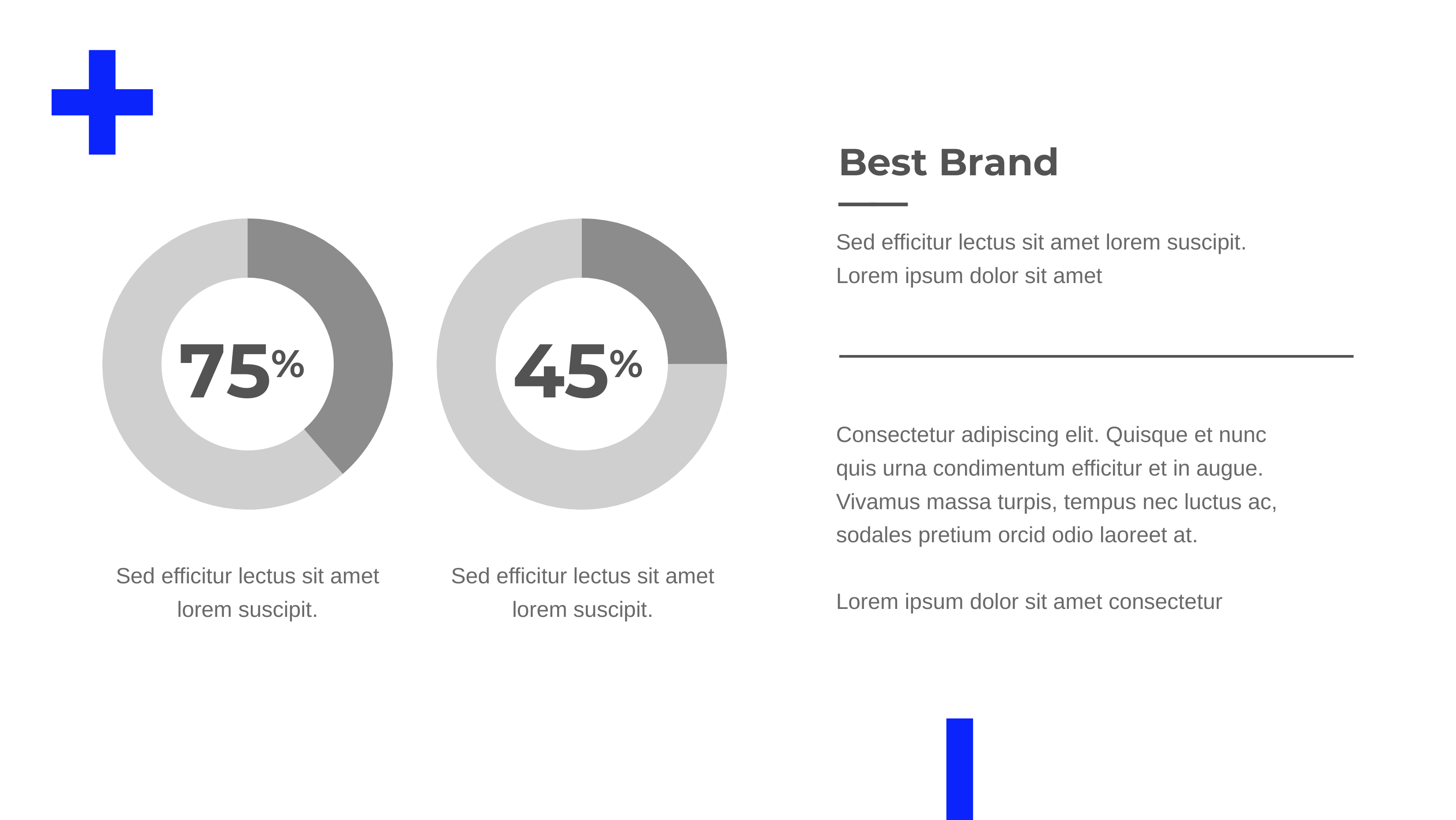

Best Brand
——

Sed efficitur lectus sit amet lorem suscipit.

Lorem ipsum dolor sit amet

75%
45%

Consectetur adipiscing elit. Quisque et nunc quis urna condimentum efficitur et in augue.
Vivamus massa turpis, tempus nec luctus ac, sodales pretium orcid odio laoreet at.

Lorem ipsum dolor sit amet consectetur

Sed efficitur lectus sit amet
lorem suscipit.

Sed efficitur lectus sit amet
lorem suscipit.